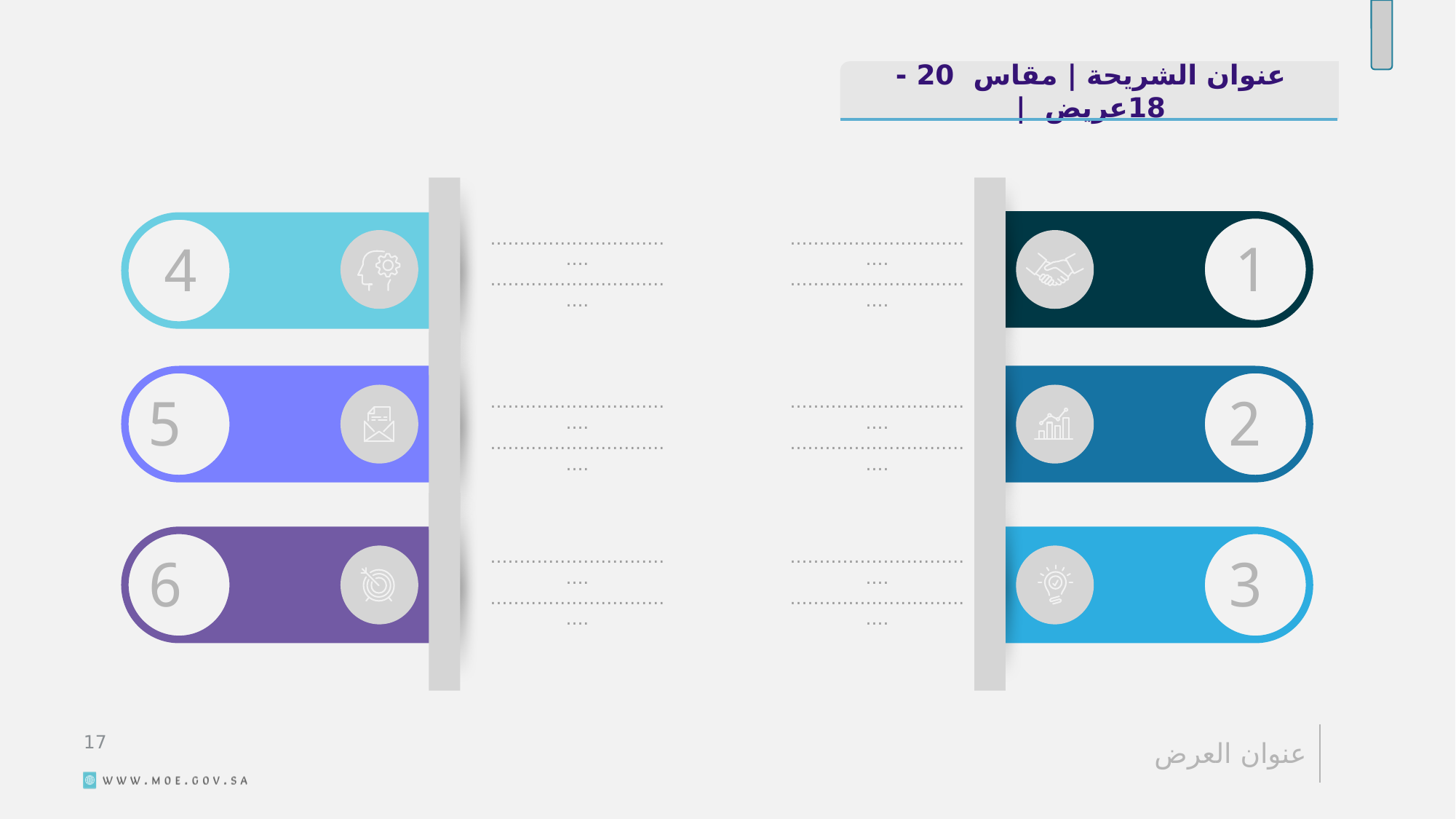

عنوان الشريحة | مقاس  20 - 18عريض  |

..................................
..................................
..................................
..................................
4
1

5
2
..................................
..................................
..................................
..................................

6
3
..................................
..................................
..................................
..................................

17
عنوان العرض